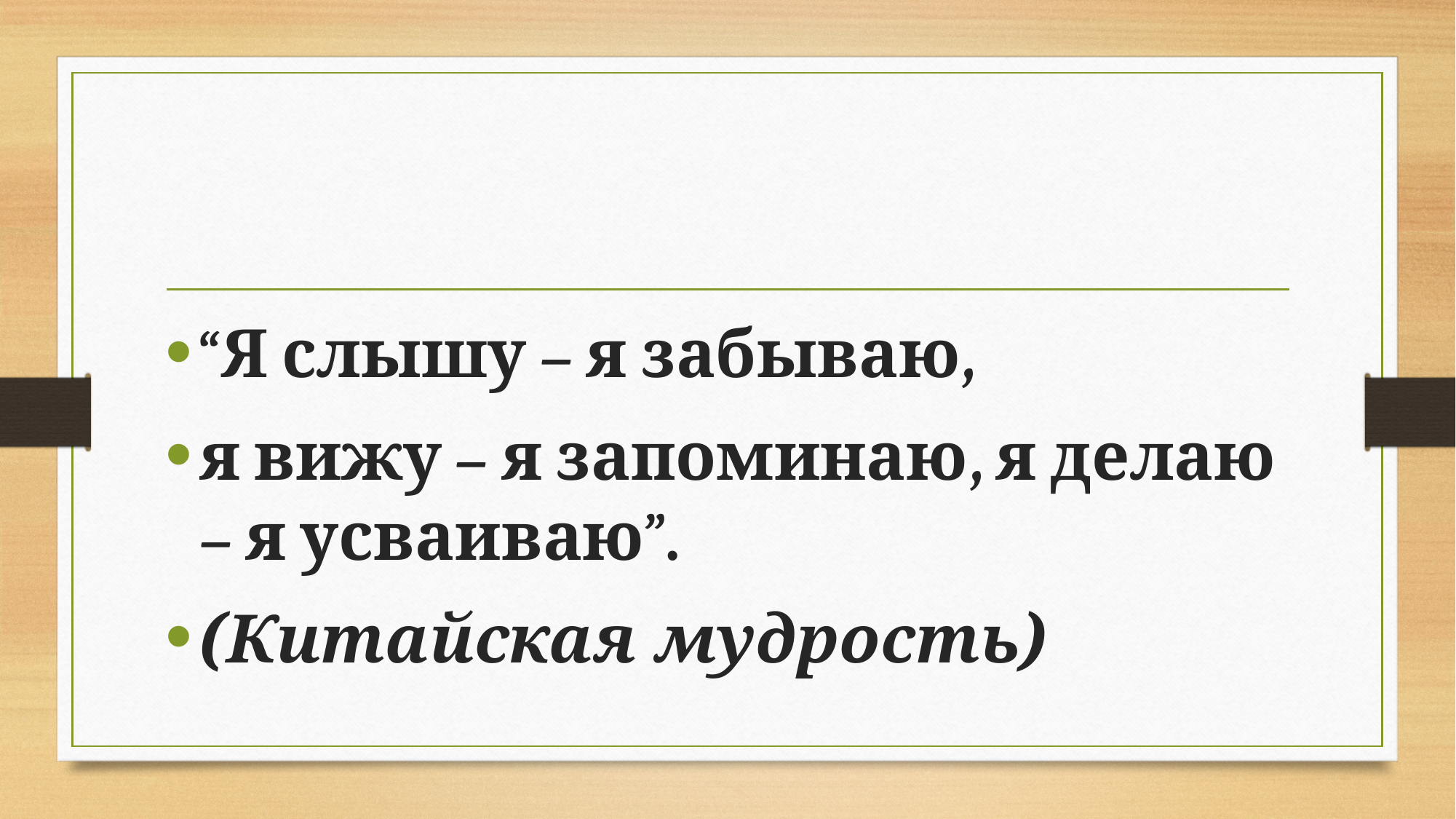

“Я слышу – я забываю,
я вижу – я запоминаю, я делаю – я усваиваю”.
(Китайская мудрость)